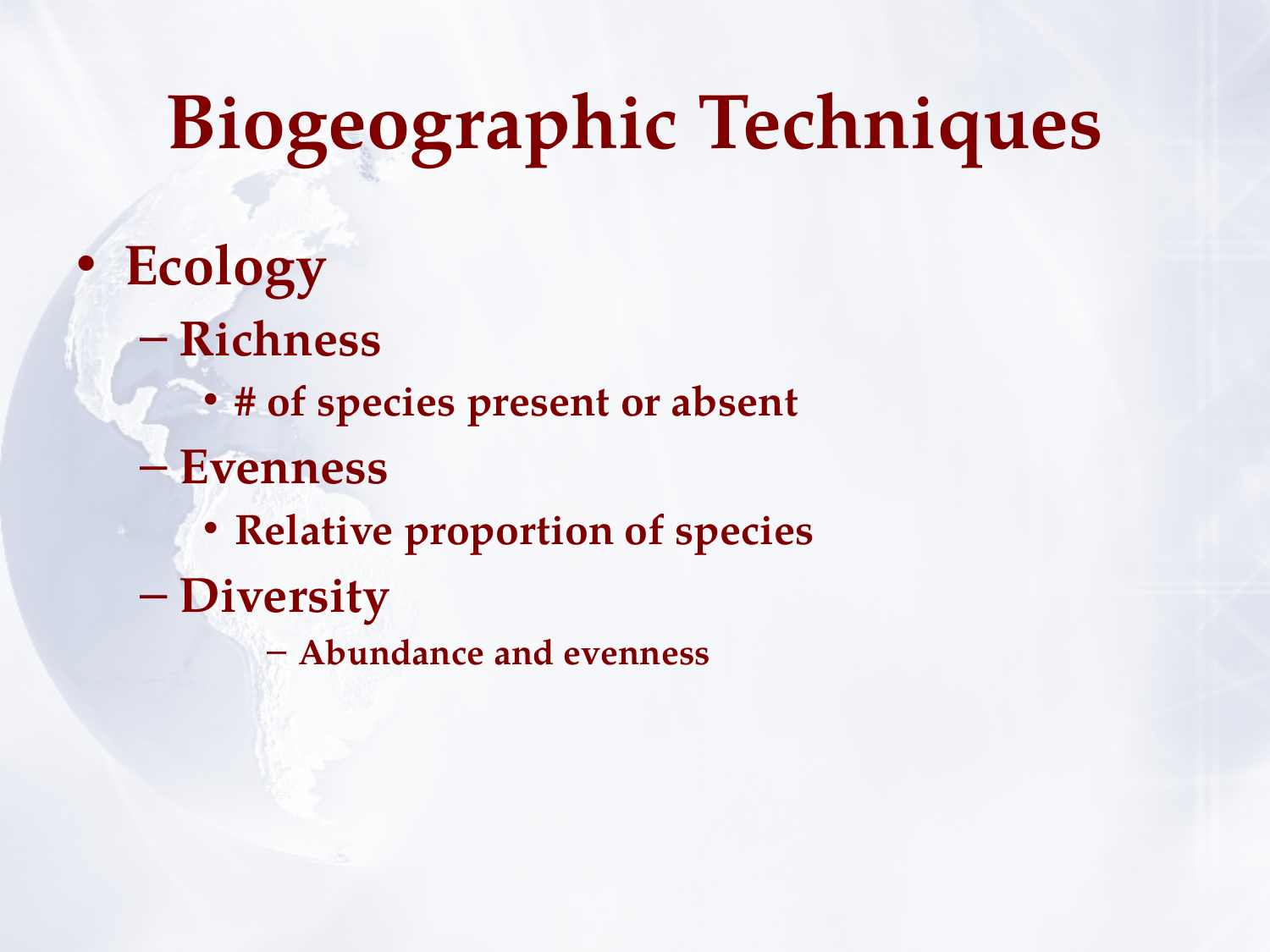

# Biogeographic Techniques
Ecology
Richness
# of species present or absent
Evenness
Relative proportion of species
Diversity
Abundance and evenness